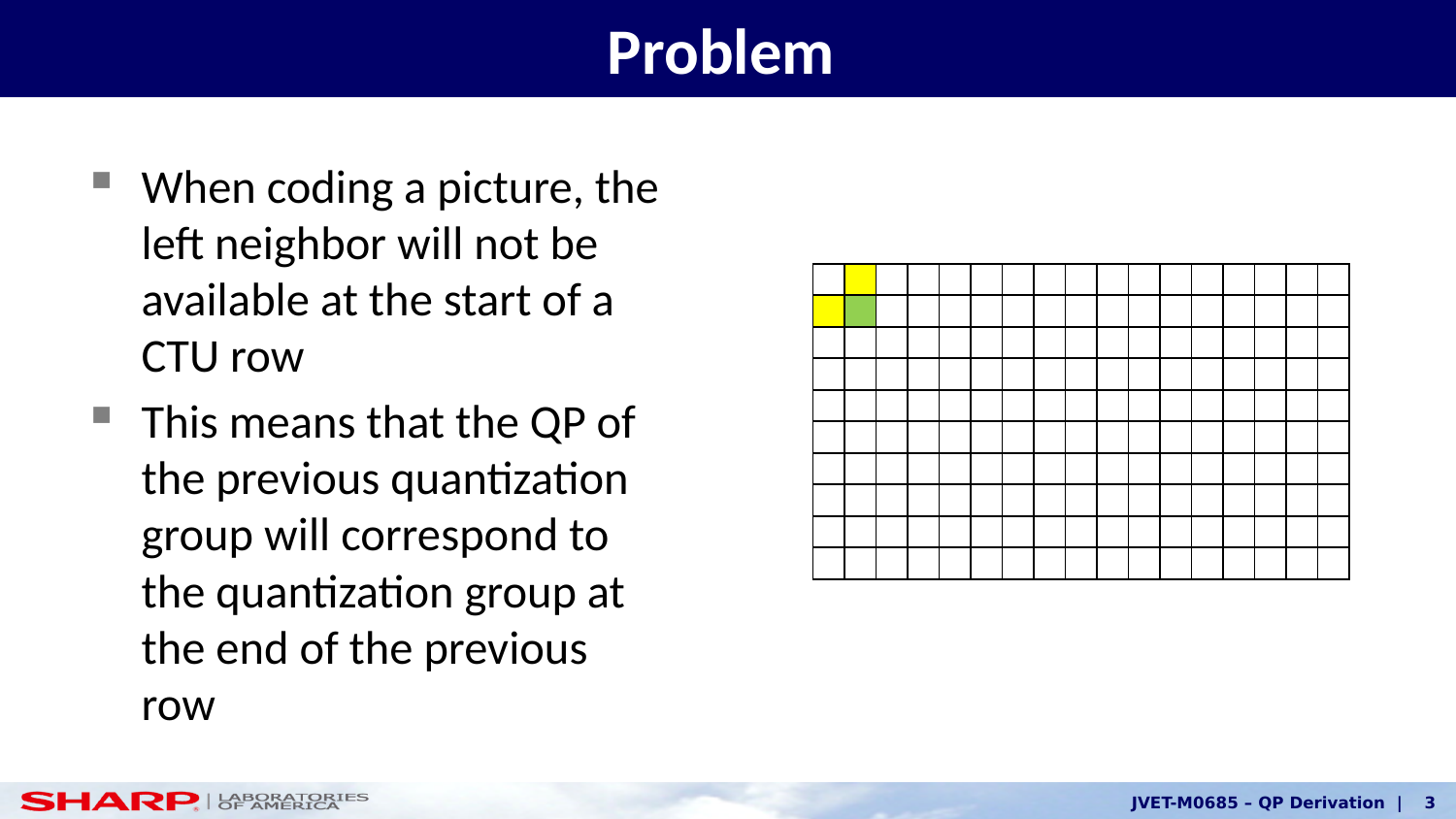

# Problem
When coding a picture, the left neighbor will not be available at the start of a CTU row
This means that the QP of the previous quantization group will correspond to the quantization group at the end of the previous row